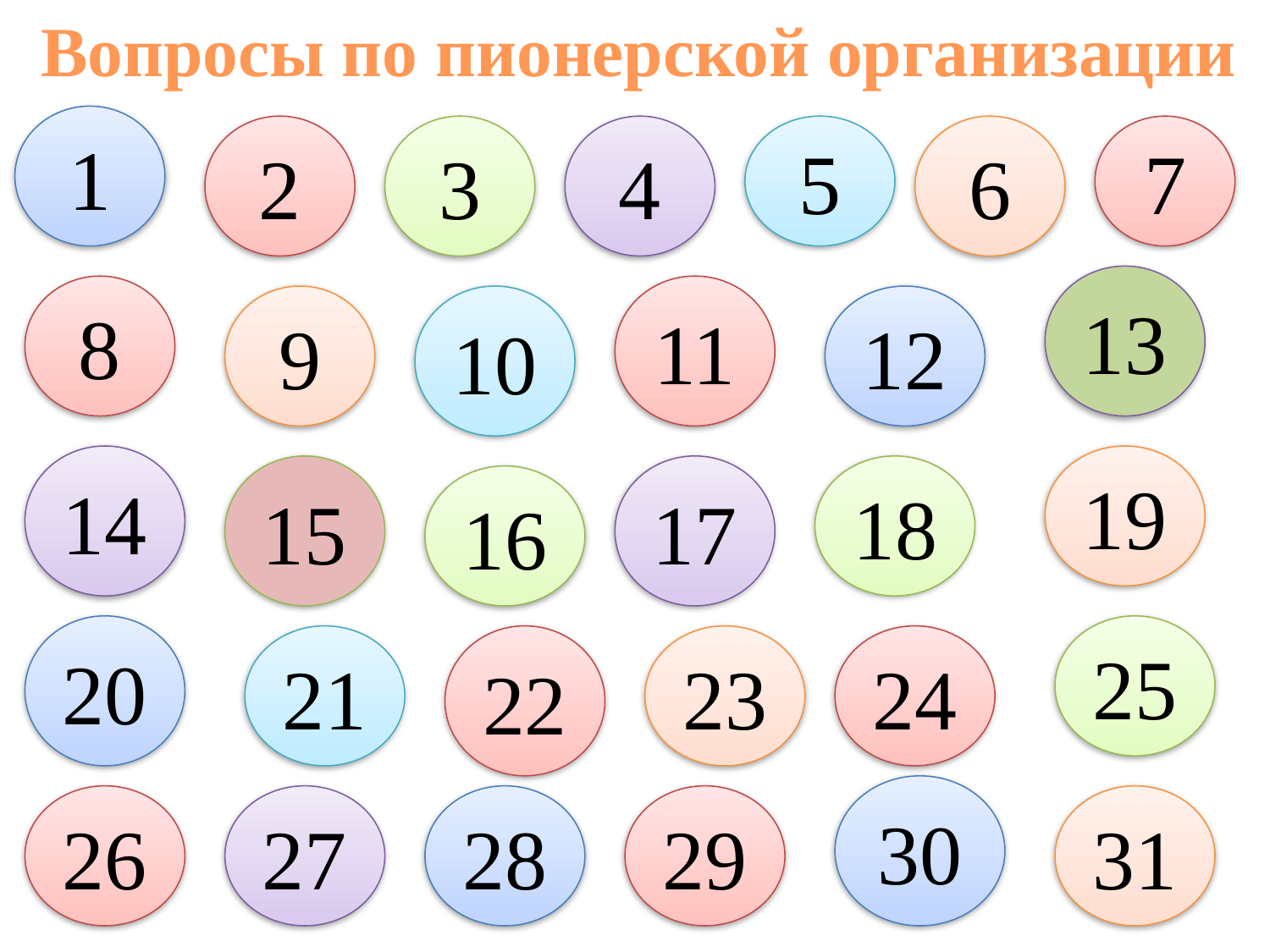

Вопросы по пионерской организации
1
2
3
4
5
6
7
13
8
11
9
10
12
14
19
15
17
18
16
20
25
21
22
23
24
30
26
27
28
29
31